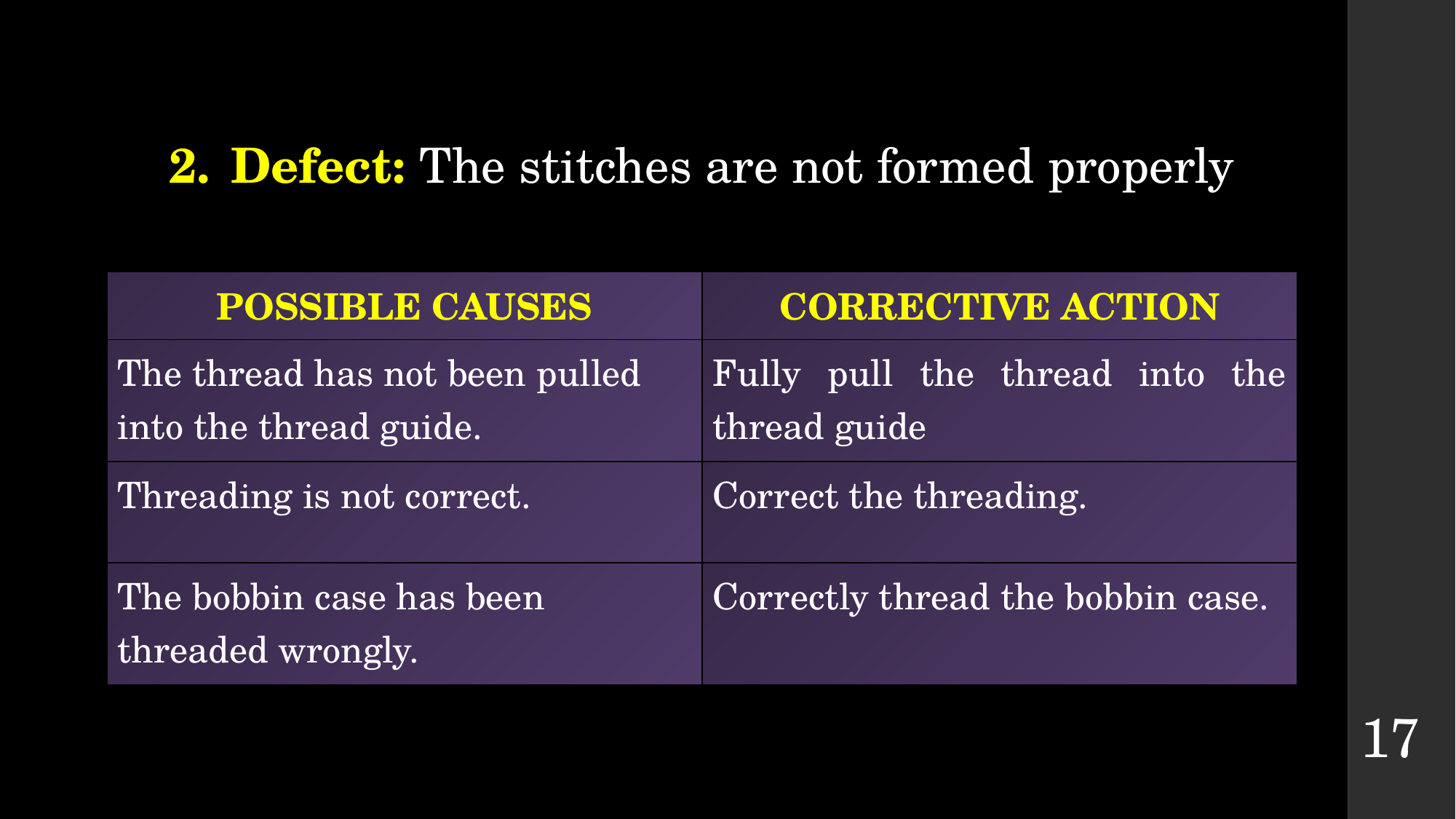

# Defect: The stitches are not formed properly
| POSSIBLE CAUSES | CORRECTIVE ACTION |
| --- | --- |
| The thread has not been pulled into the thread guide. | Fully pull the thread into the thread guide |
| Threading is not correct. | Correct the threading. |
| The bobbin case has been threaded wrongly. | Correctly thread the bobbin case. |
17